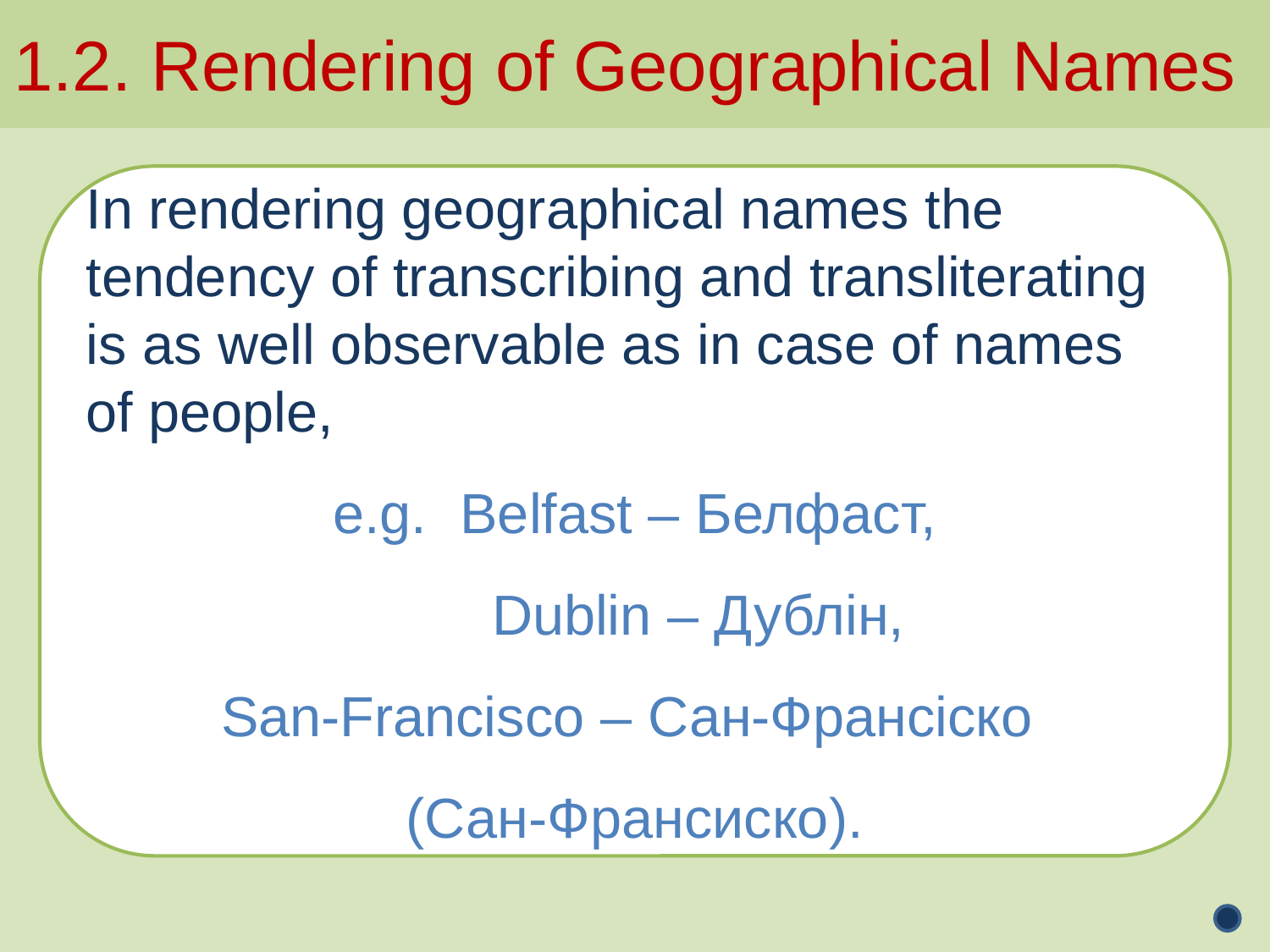

1.2. Rendering of Geographical Names
In rendering geographical names the tendency of transcribing and transliterating is as well observable as in case of names of people,
e.g. 	Belfast – Белфаст,
	Dublin – Дублін,
San-Francisco – Сан-Франсіско
(Сан-Франсиско).